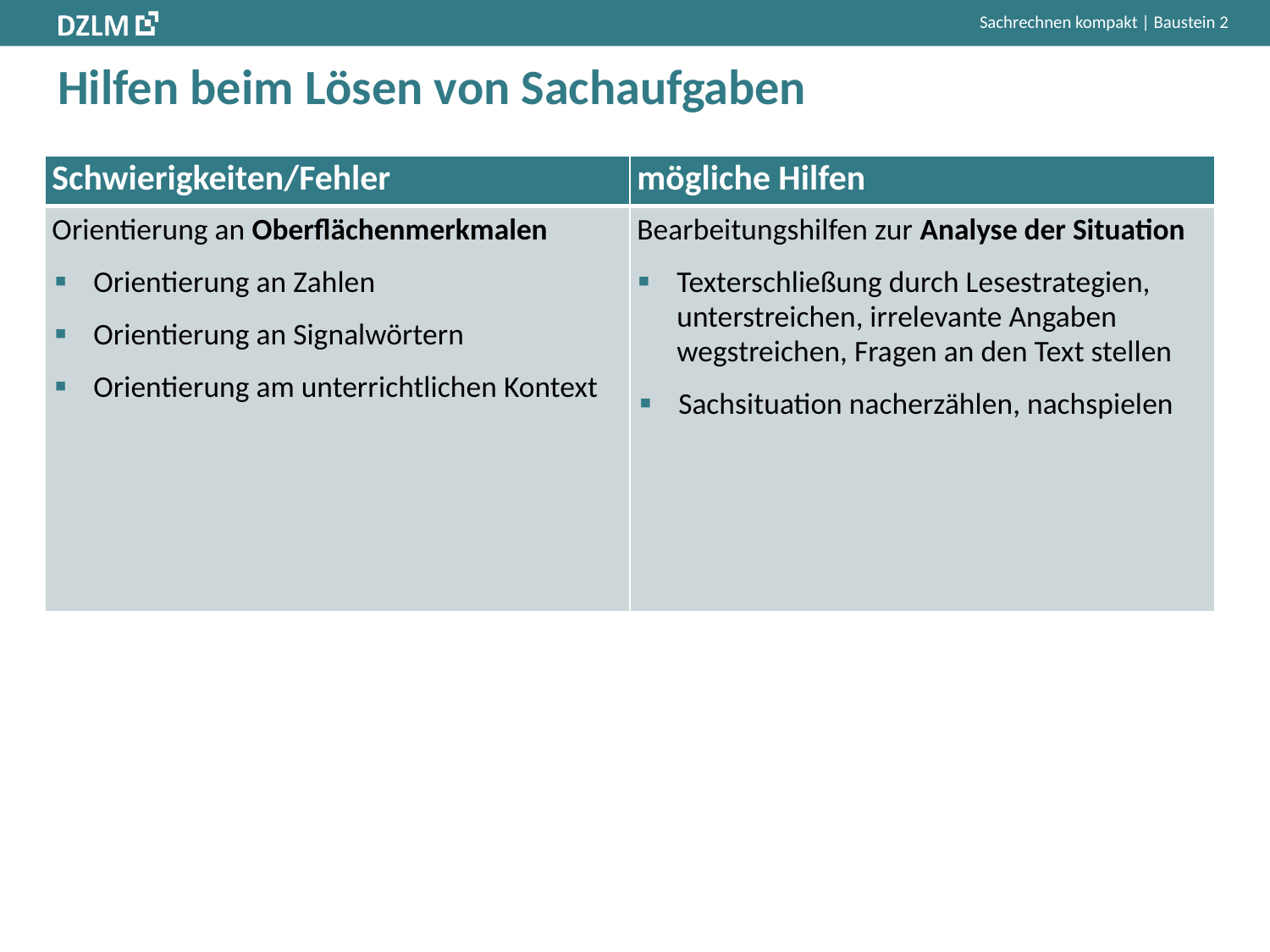

# Hilfen beim Lösen von Sachaufgaben
| Schwierigkeiten/Fehler | mögliche Hilfen |
| --- | --- |
| Orientierung an Oberflächenmerkmalen Orientierung an Zahlen Orientierung an Signalwörtern Orientierung am unterrichtlichen Kontext | Bearbeitungshilfen zur Analyse der Situation Texterschließung durch Lesestrategien, unterstreichen, irrelevante Angaben wegstreichen, Fragen an den Text stellen Sachsituation nacherzählen, nachspielen |